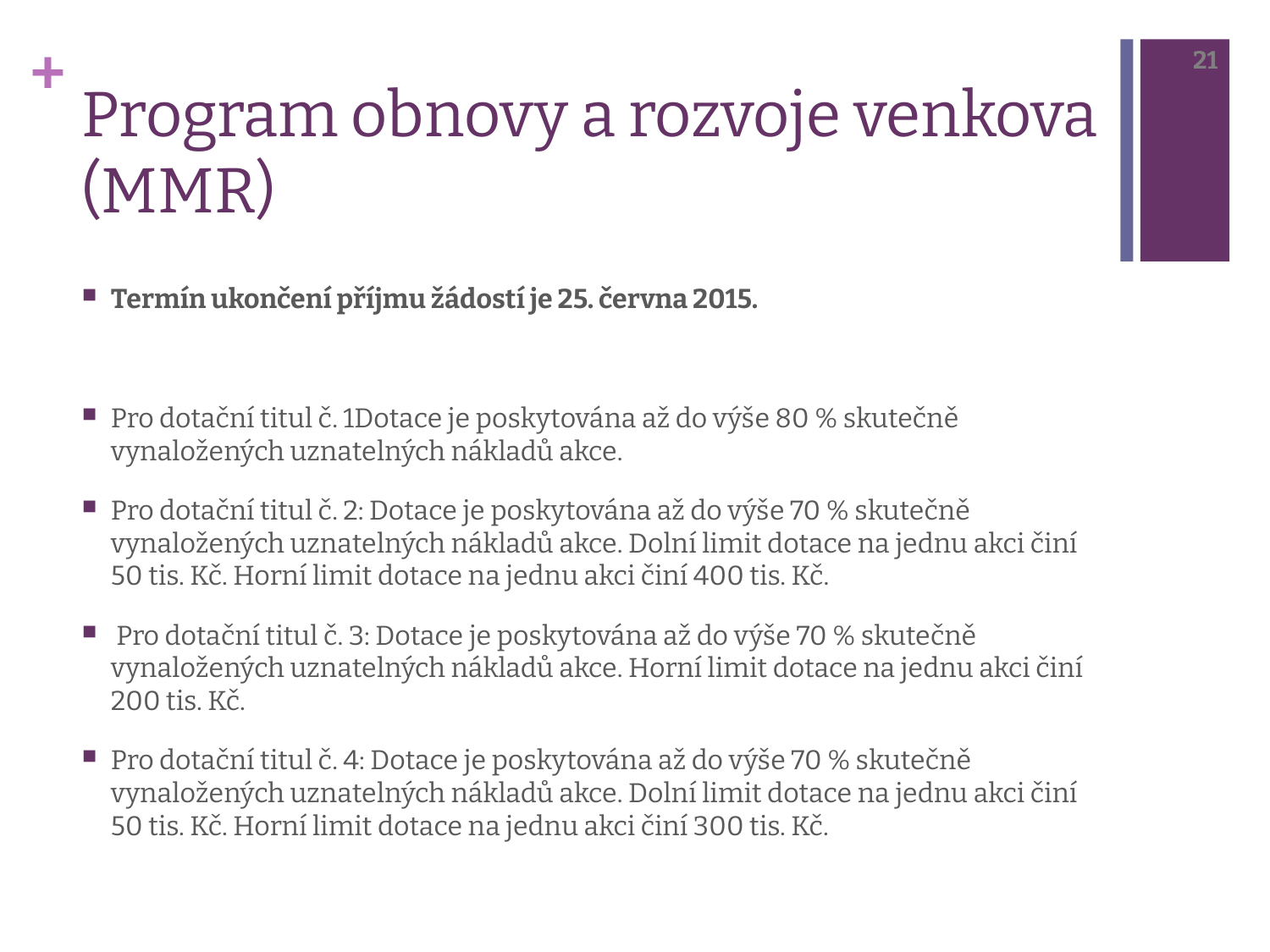

21
# Program obnovy a rozvoje venkova (MMR)
Termín ukončení příjmu žádostí je 25. června 2015.

Pro dotační titul č. 1Dotace je poskytována až do výše 80 % skutečně vynaložených uznatelných nákladů akce.
Pro dotační titul č. 2: Dotace je poskytována až do výše 70 % skutečně vynaložených uznatelných nákladů akce. Dolní limit dotace na jednu akci činí 50 tis. Kč. Horní limit dotace na jednu akci činí 400 tis. Kč.
 Pro dotační titul č. 3: Dotace je poskytována až do výše 70 % skutečně vynaložených uznatelných nákladů akce. Horní limit dotace na jednu akci činí 200 tis. Kč.
Pro dotační titul č. 4: Dotace je poskytována až do výše 70 % skutečně vynaložených uznatelných nákladů akce. Dolní limit dotace na jednu akci činí 50 tis. Kč. Horní limit dotace na jednu akci činí 300 tis. Kč.